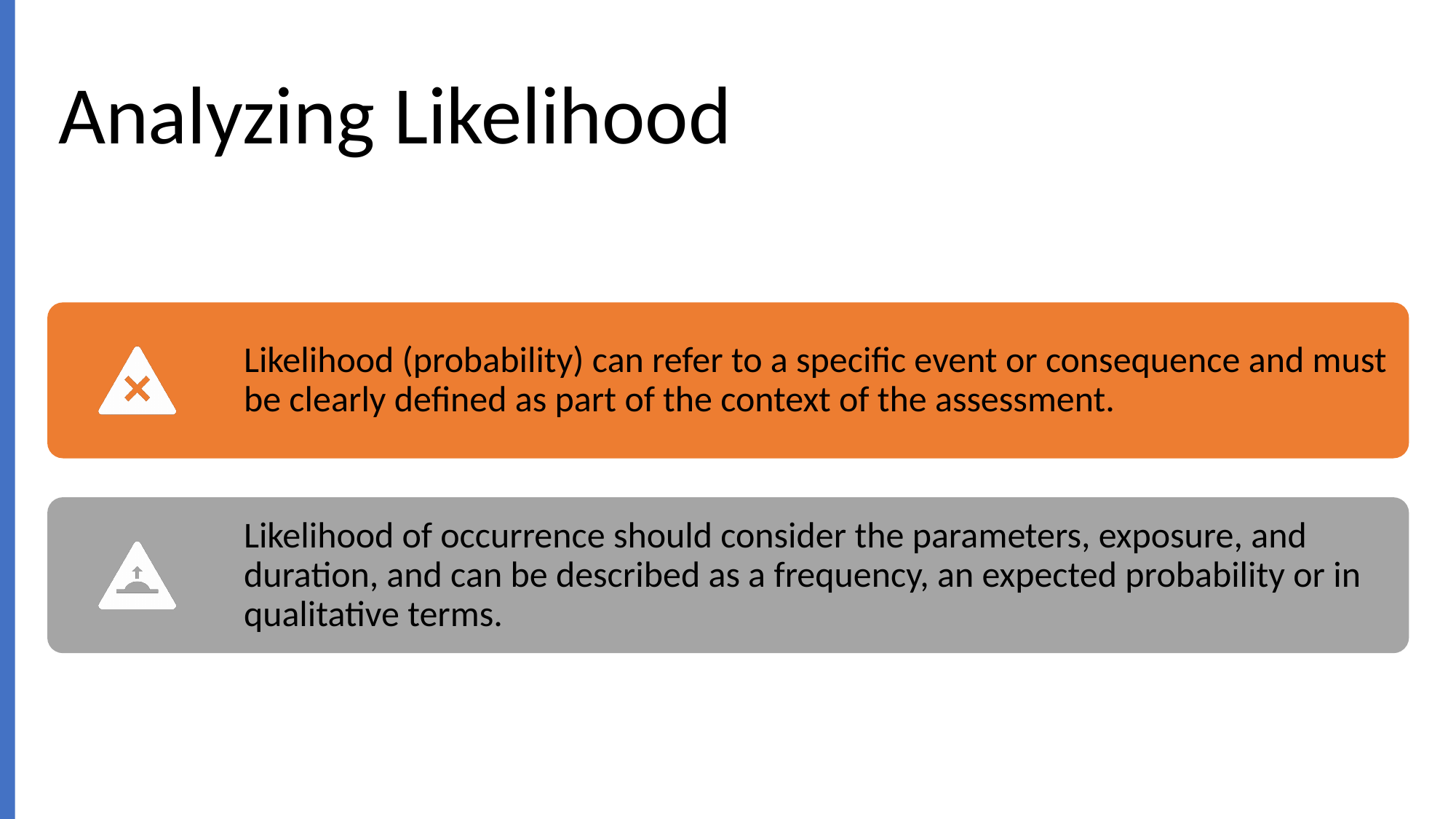

# Analyzing Likelihood
Likelihood (probability) can refer to a specific event or consequence and must be clearly defined as part of the context of the assessment.
Likelihood of occurrence should consider the parameters, exposure, and duration, and can be described as a frequency, an expected probability or in qualitative terms.